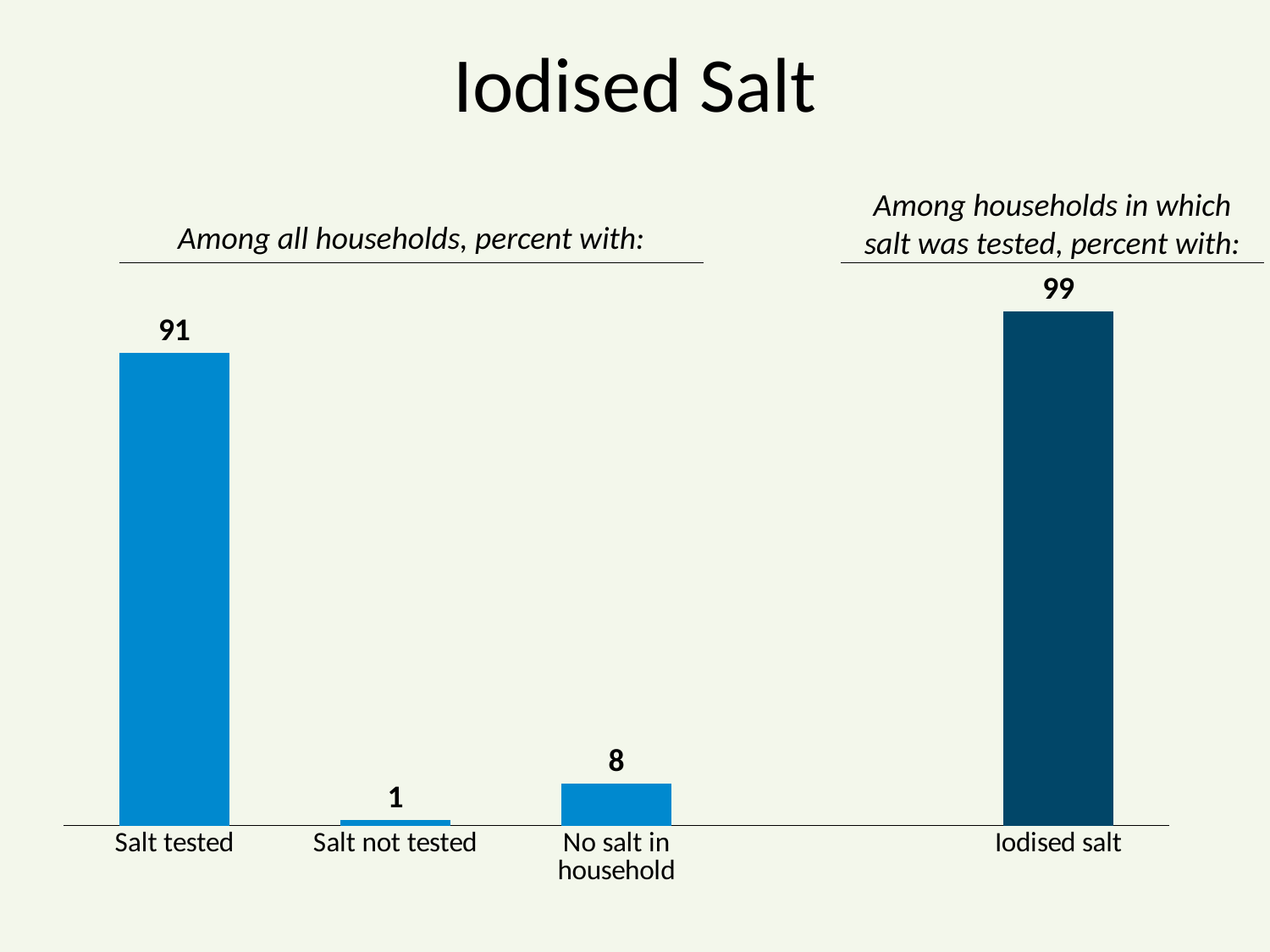

# Iodised Salt
Among households in which salt was tested, percent with:
Among all households, percent with:

### Chart

| Category | Series 1 |
|---|---|
| Salt tested | 91.0 |
| Salt not tested | 1.0 |
| No salt in household | 8.0 |
|  | None |
| Iodised salt | 99.0 |